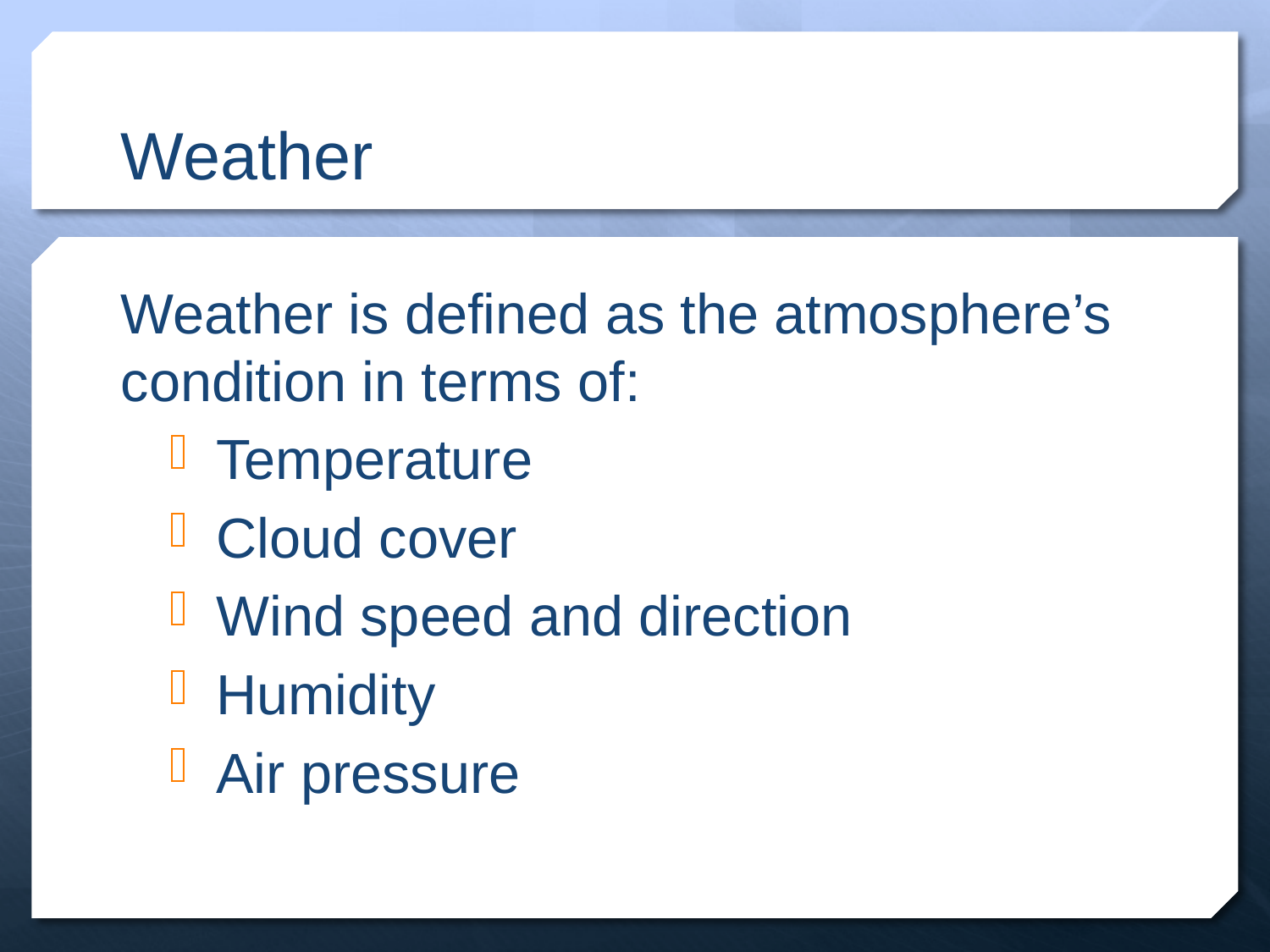

# Weather
Weather is defined as the atmosphere’s condition in terms of:
Temperature
Cloud cover
Wind speed and direction
Humidity
Air pressure